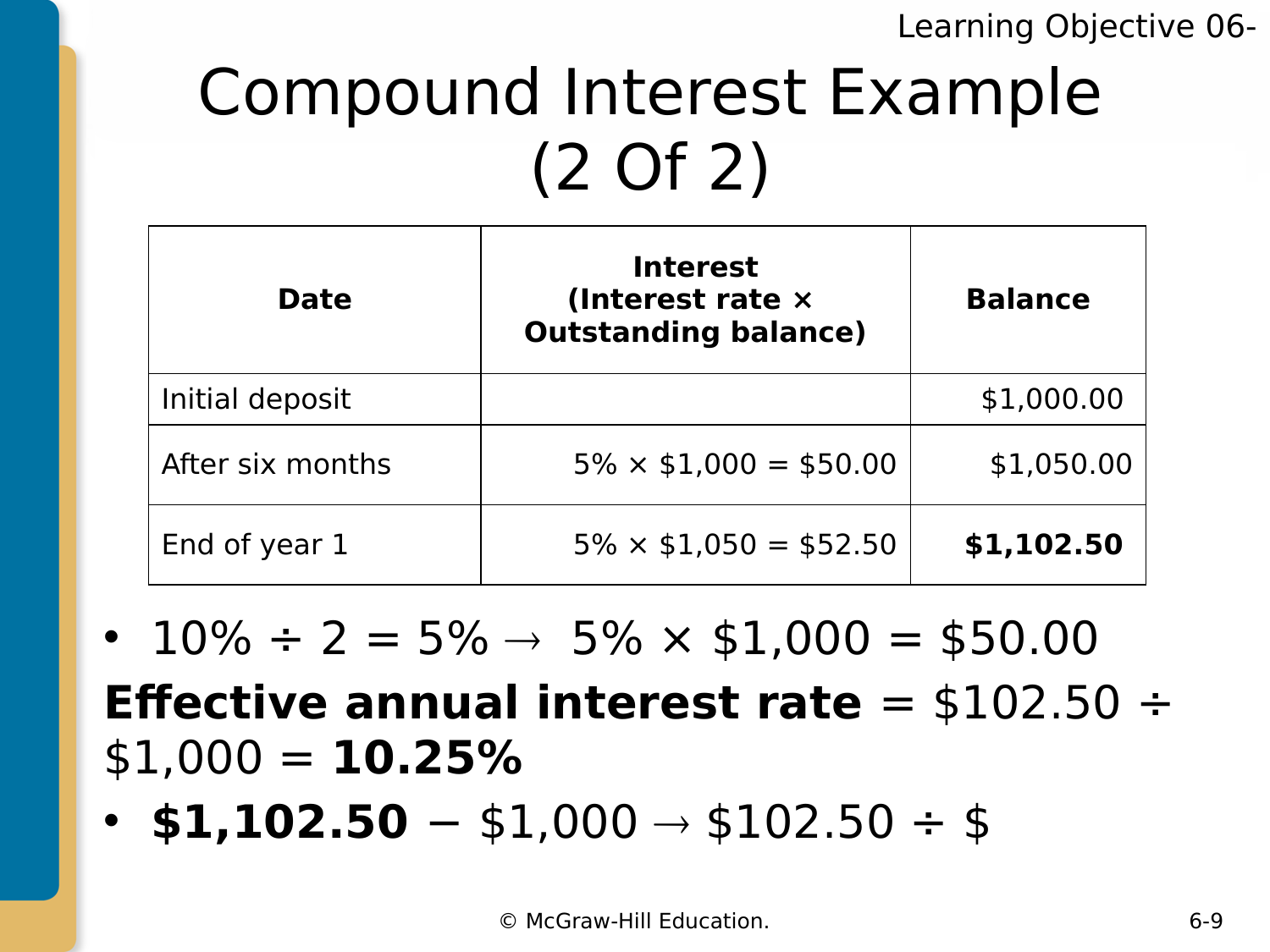

Learning Objective 06-
# Compound Interest Example (2 Of 2)
| Date | Interest (Interest rate × Outstanding balance) | Balance |
| --- | --- | --- |
| Initial deposit |  | $1,000.00 |
| After six months | 5% × $1,000 = $50.00 | $1,050.00 |
| End of year 1 | 5% × $1,050 = $52.50 | $1,102.50 |
10% ÷ 2 = 5% →  5% × $1,000 = $50.00
Effective annual interest rate = $102.50 ÷ $1,000 = 10.25%
$1,102.50 − $1,000 → $102.50 ÷ $